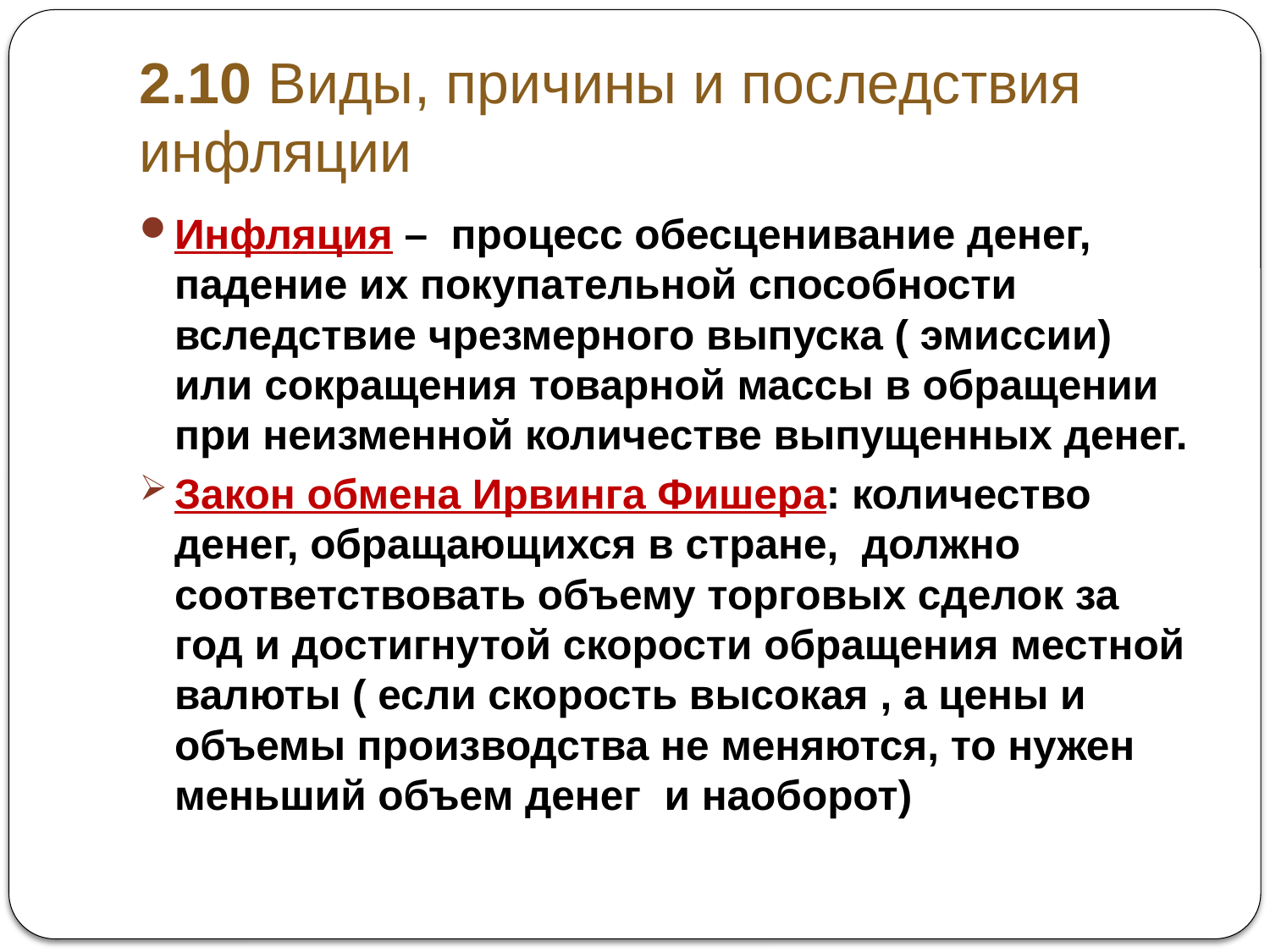

# 2.10 Виды, причины и последствия инфляции
Инфляция –  процесс обесценивание денег, падение их покупательной способности вследствие чрезмерного выпуска ( эмиссии) или сокращения товарной массы в обращении при неизменной количестве выпущенных денег.
Закон обмена Ирвинга Фишера: количество денег, обращающихся в стране,  должно соответствовать объему торговых сделок за год и достигнутой скорости обращения местной валюты ( если скорость высокая , а цены и объемы производства не меняются, то нужен меньший объем денег  и наоборот)